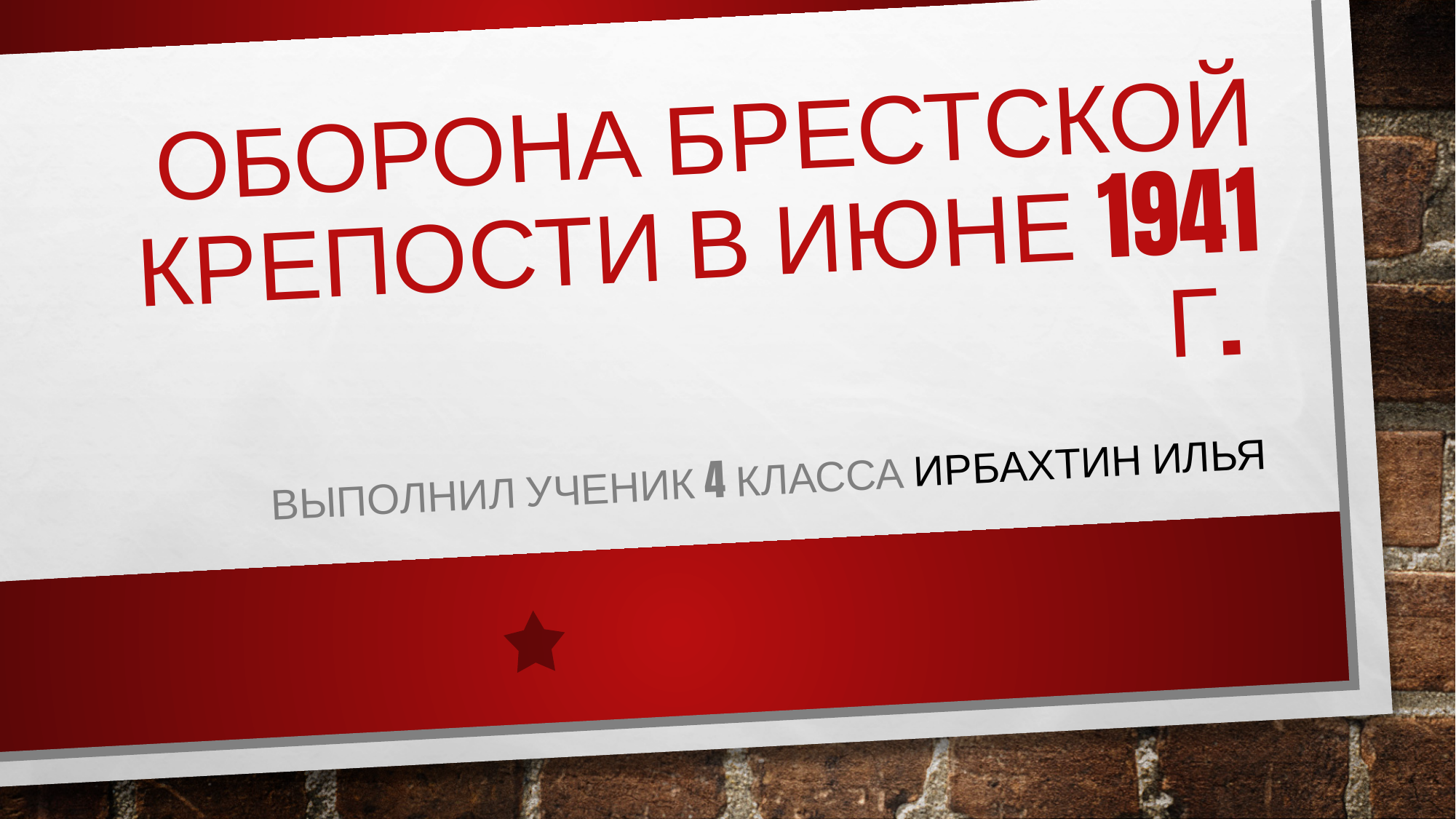

# Оборона брестской крепости в июне 1941 г.
Выполнил ученик 4 класса Ирбахтин илья